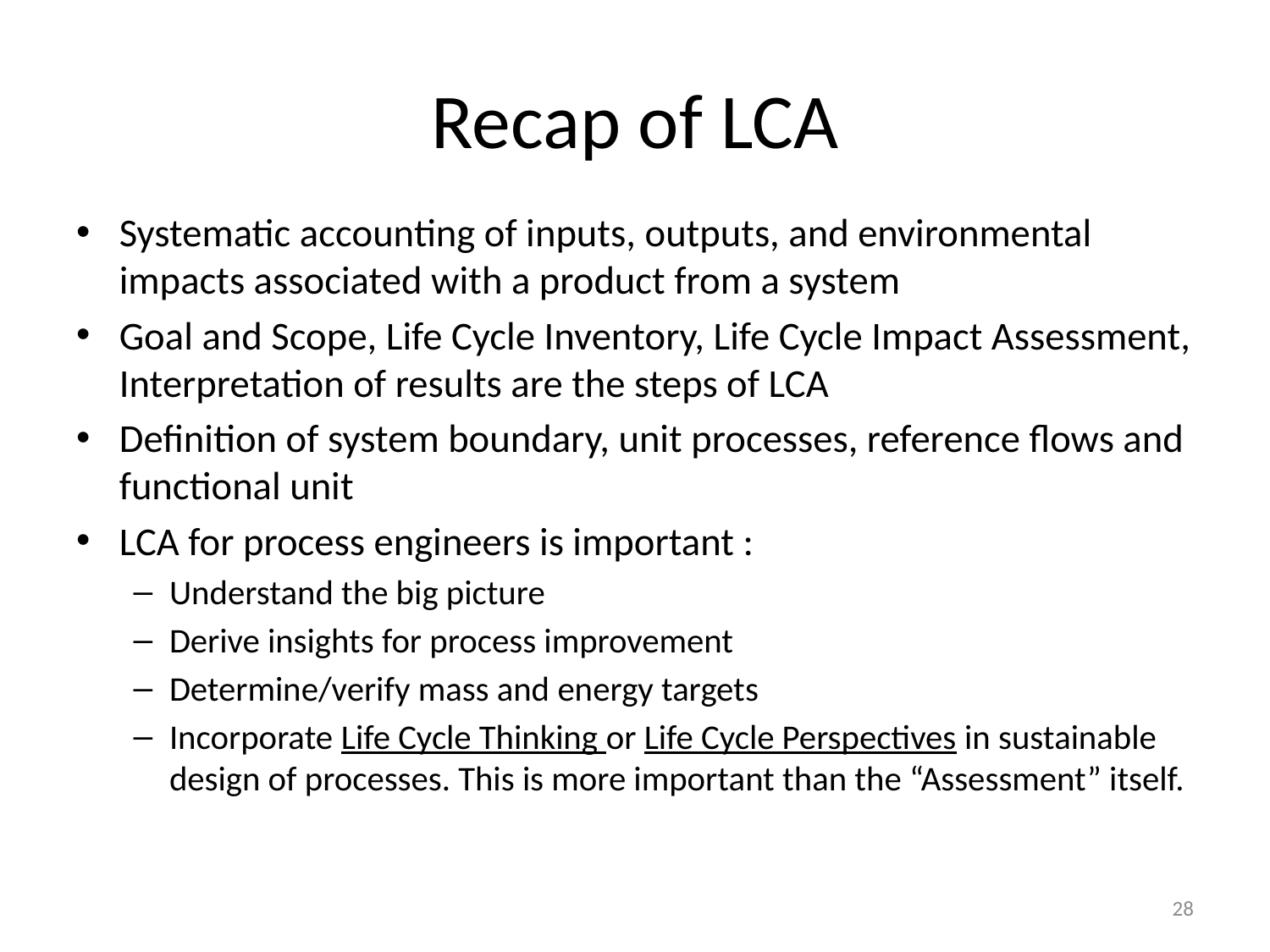

# Recap of LCA
Systematic accounting of inputs, outputs, and environmental impacts associated with a product from a system
Goal and Scope, Life Cycle Inventory, Life Cycle Impact Assessment, Interpretation of results are the steps of LCA
Definition of system boundary, unit processes, reference flows and functional unit
LCA for process engineers is important :
Understand the big picture
Derive insights for process improvement
Determine/verify mass and energy targets
Incorporate Life Cycle Thinking or Life Cycle Perspectives in sustainable design of processes. This is more important than the “Assessment” itself.
28